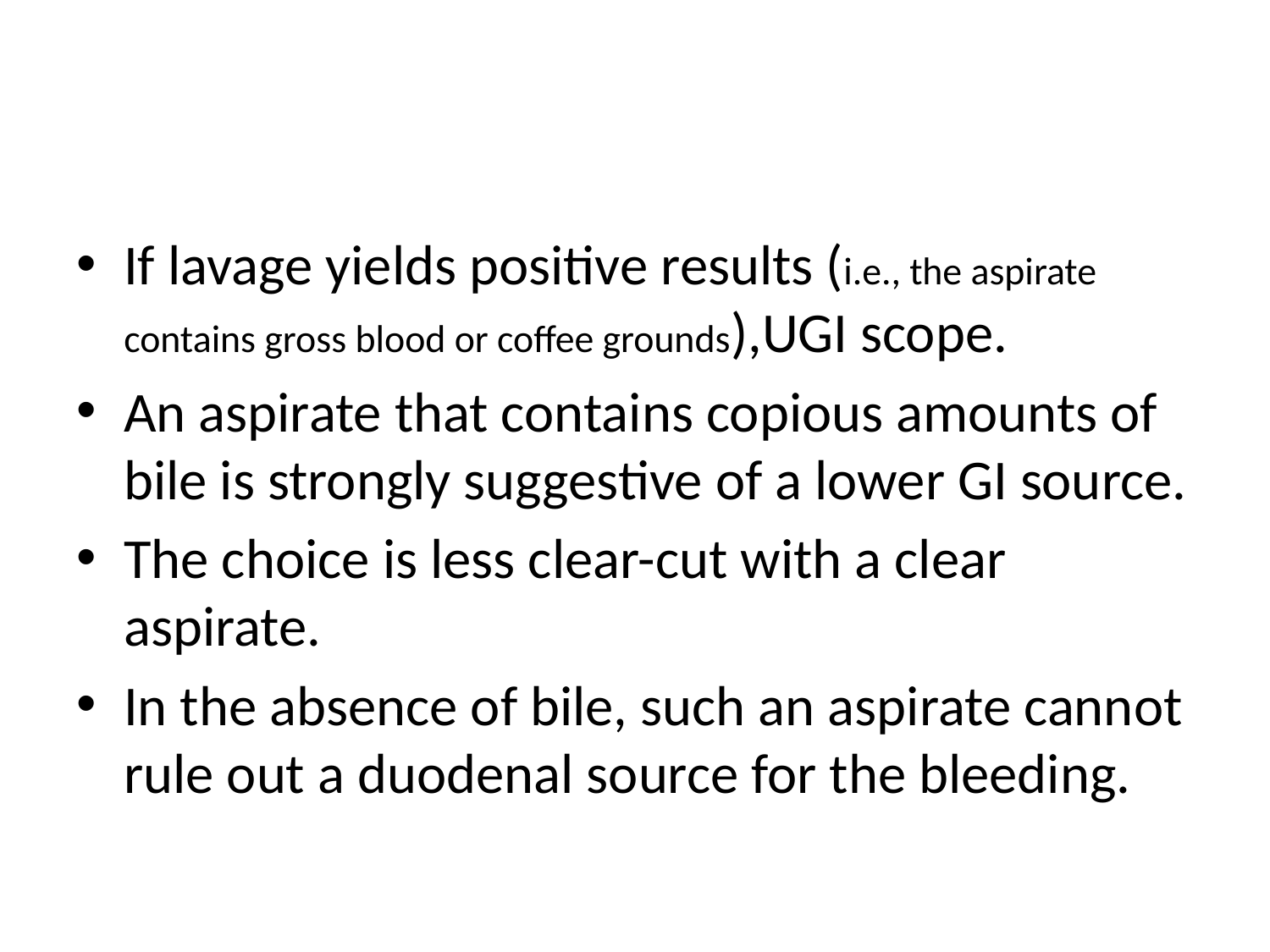

#
If lavage yields positive results (i.e., the aspirate contains gross blood or coffee grounds),UGI scope.
An aspirate that contains copious amounts of bile is strongly suggestive of a lower GI source.
The choice is less clear-cut with a clear aspirate.
In the absence of bile, such an aspirate cannot rule out a duodenal source for the bleeding.